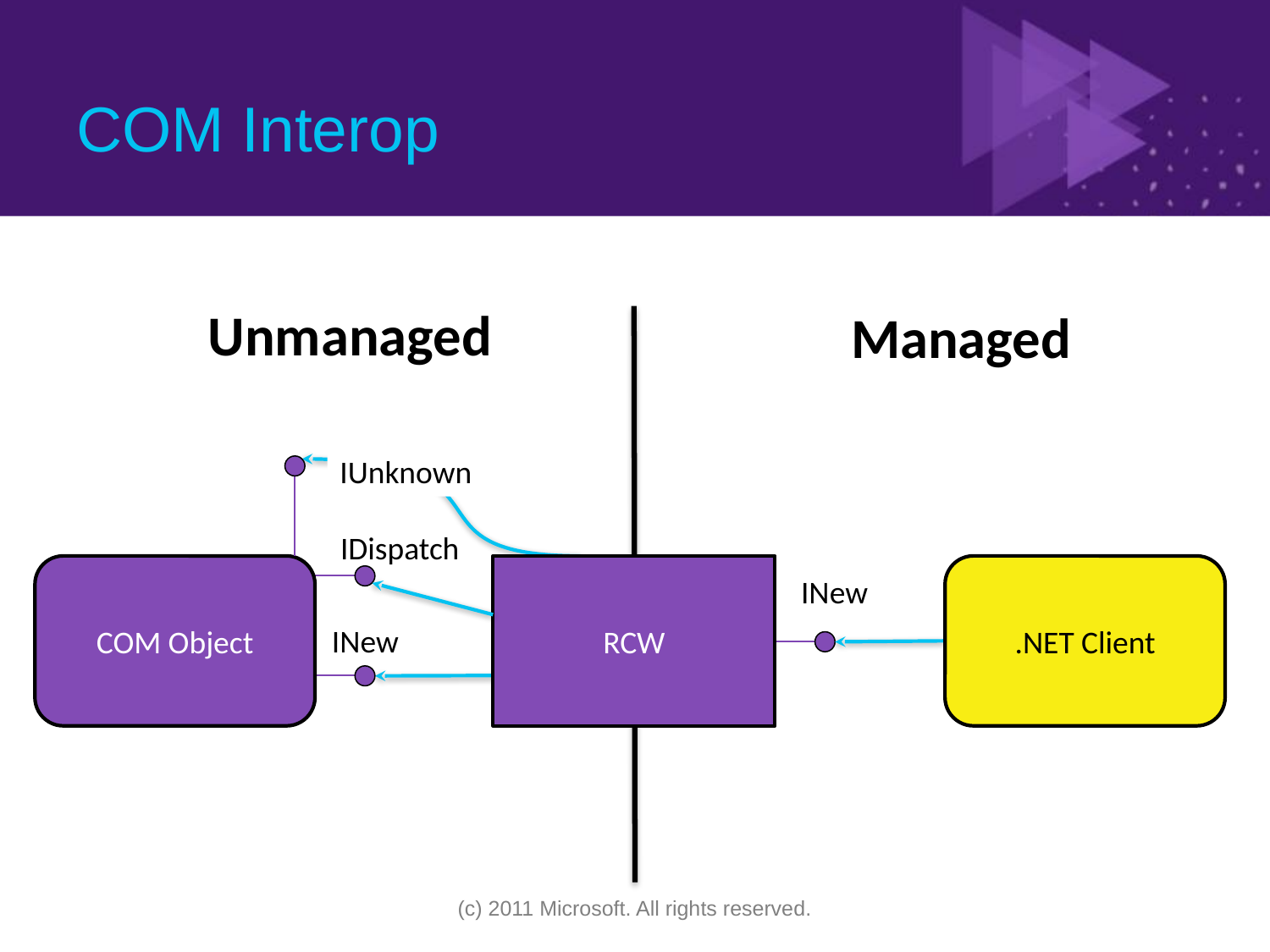

# COM Interop
Unmanaged
Managed
IUnknown

IDispatch

COM Object
RCW
.NET Client
INew

INew

(c) 2011 Microsoft. All rights reserved.